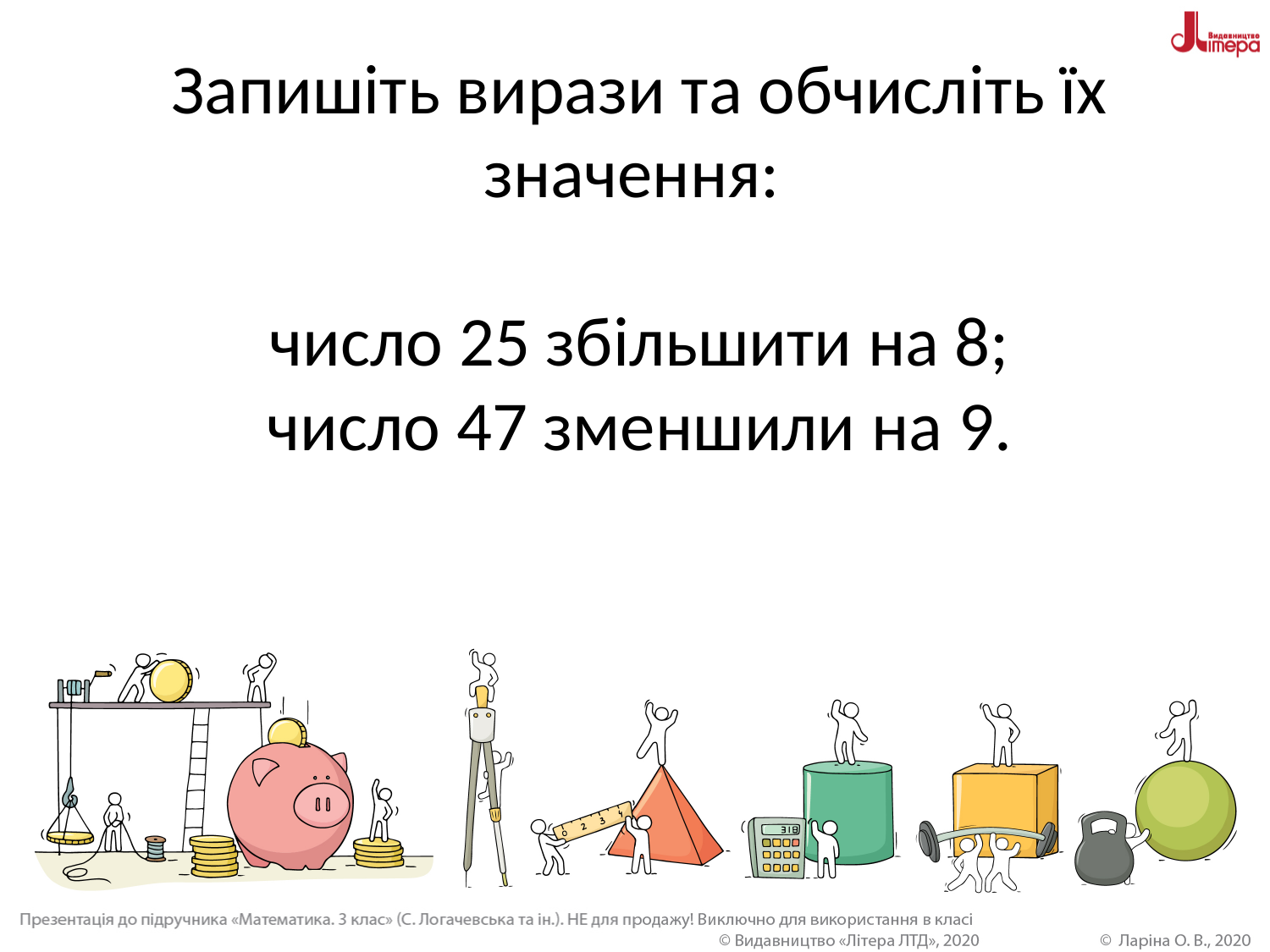

# Запишіть вирази та обчисліть їх значення: число 25 збільшити на 8; число 47 зменшили на 9.